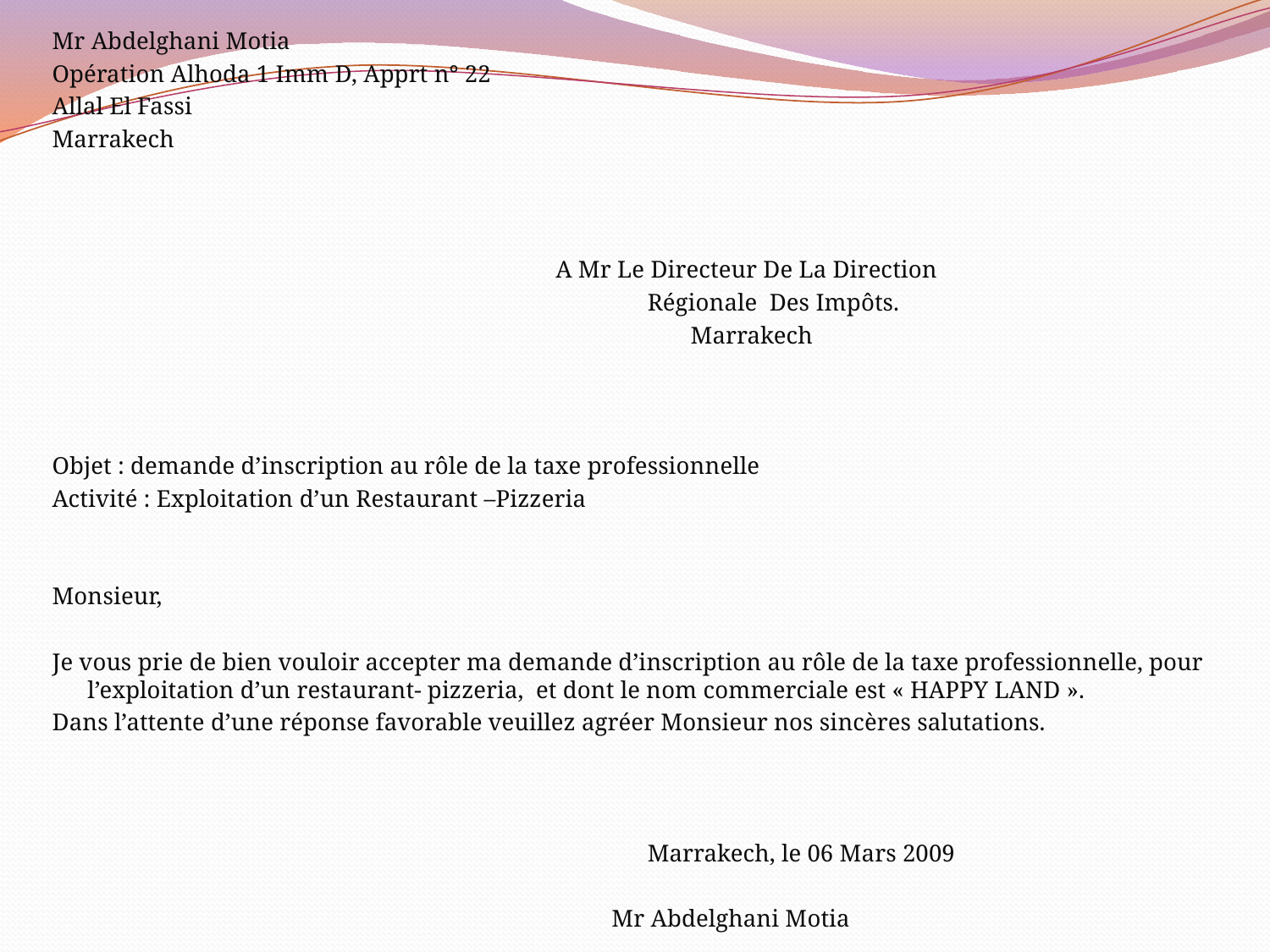

#
Mr Abdelghani Motia
Opération Alhoda 1 Imm D, Apprt n° 22
Allal El Fassi
Marrakech

                                                                                  A Mr Le Directeur De La Direction
                                                                                                 Régionale  Des Impôts.
                                                                                                        Marrakech

Objet : demande d’inscription au rôle de la taxe professionnelle
Activité : Exploitation d’un Restaurant –Pizzeria

Monsieur,

Je vous prie de bien vouloir accepter ma demande d’inscription au rôle de la taxe professionnelle, pour l’exploitation d’un restaurant- pizzeria,  et dont le nom commerciale est « HAPPY LAND ».
Dans l’attente d’une réponse favorable veuillez agréer Monsieur nos sincères salutations.

                                                                                                 Marrakech, le 06 Mars 2009

                                                                                      						 Mr Abdelghani Motia